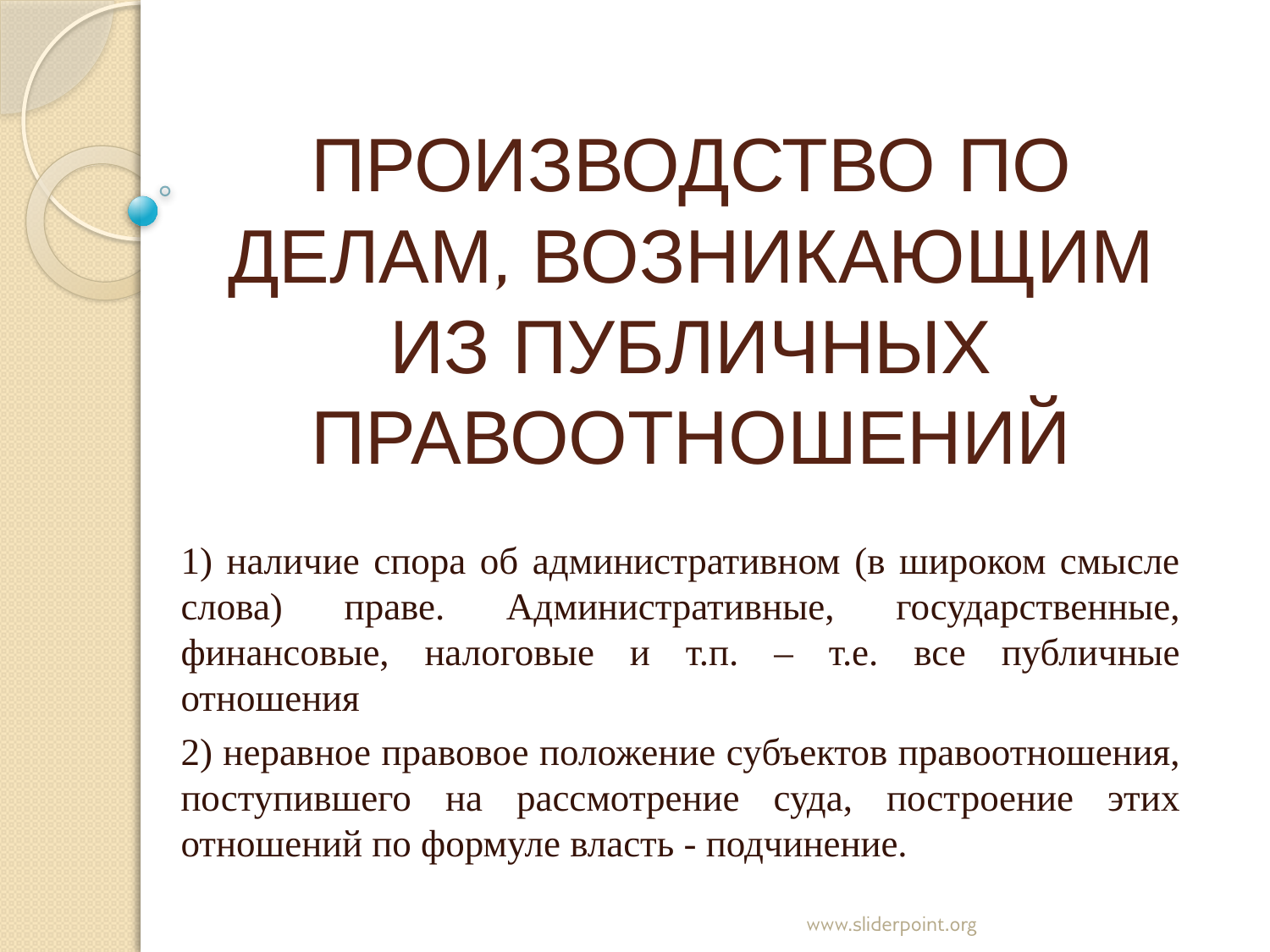

# ПРОИЗВОДСТВО ПО ДЕЛАМ, ВОЗНИКАЮЩИМ ИЗ ПУБЛИЧНЫХ ПРАВООТНОШЕНИЙ
1) наличие спора об административном (в широком смысле слова) праве. Административные, государственные, финансовые, налоговые и т.п. – т.е. все публичные отношения
2) неравное правовое положение субъектов правоотношения, поступившего на рассмотрение суда, построение этих отношений по формуле власть - подчинение.

www.sliderpoint.org